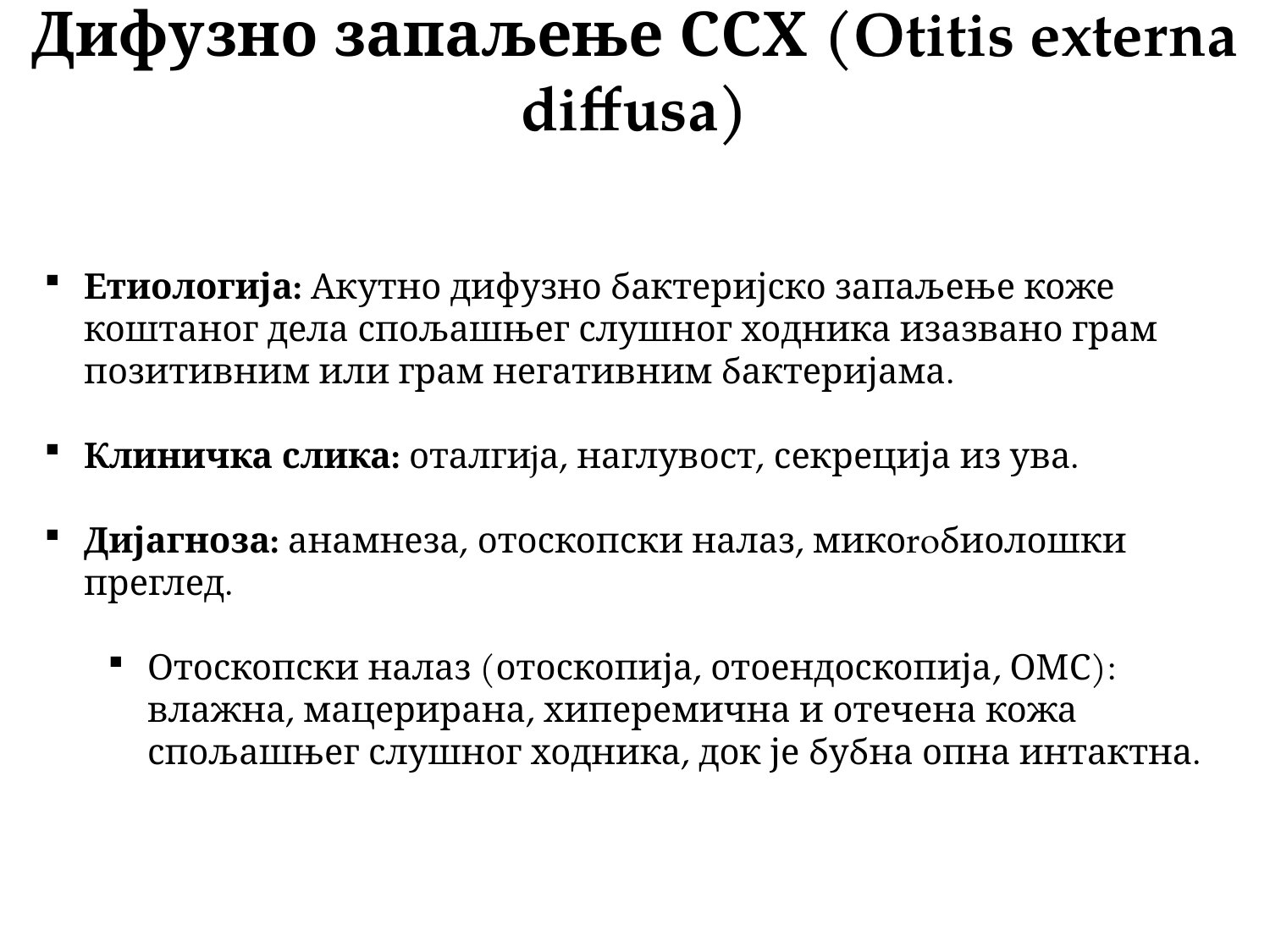

Дифузно запаљење ССХ (Otitis externa diffusa)

Етиологија: Акутно дифузно бактеријско запаљење коже коштаног дела спољашњег слушног ходника изазвано грам позитивним или грам негативним бактеријама.

Клиничка слика: оталгиjа, наглувост, секреција из ува.

Дијагноза: анамнеза, отоскопски налаз, микоroбиолошки преглед.

Отоскопски налаз (отоскопија, отоендоскопија, ОМС): влажна, мацерирана, хиперемична и отечена кожа спољашњег слушног ходника, док је бубна опна интактна.